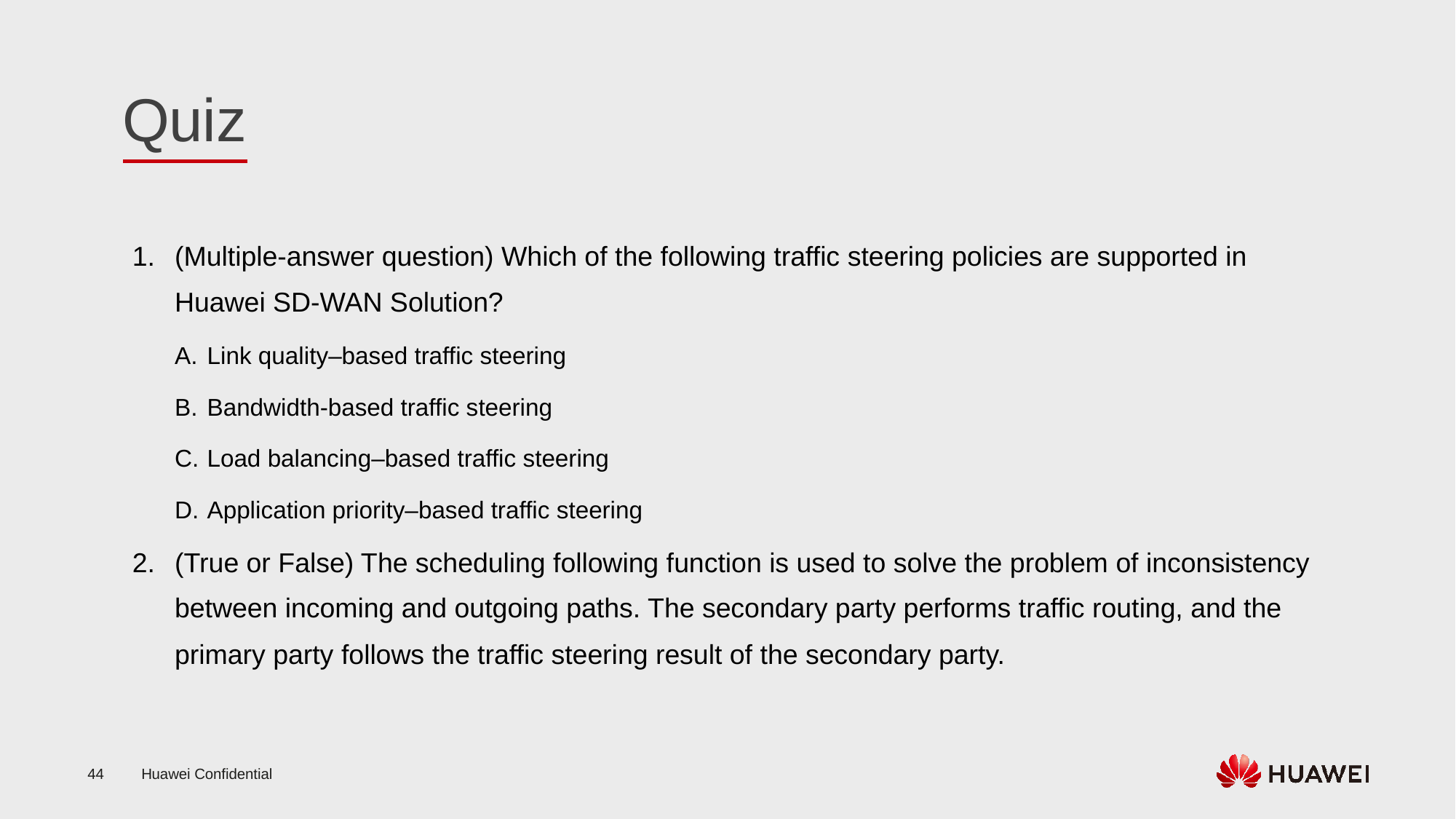

(Multiple-answer question) Which of the following traffic steering policies are supported in Huawei SD-WAN Solution?
Link quality–based traffic steering
Bandwidth-based traffic steering
Load balancing–based traffic steering
Application priority–based traffic steering
(True or False) The scheduling following function is used to solve the problem of inconsistency between incoming and outgoing paths. The secondary party performs traffic routing, and the primary party follows the traffic steering result of the secondary party.